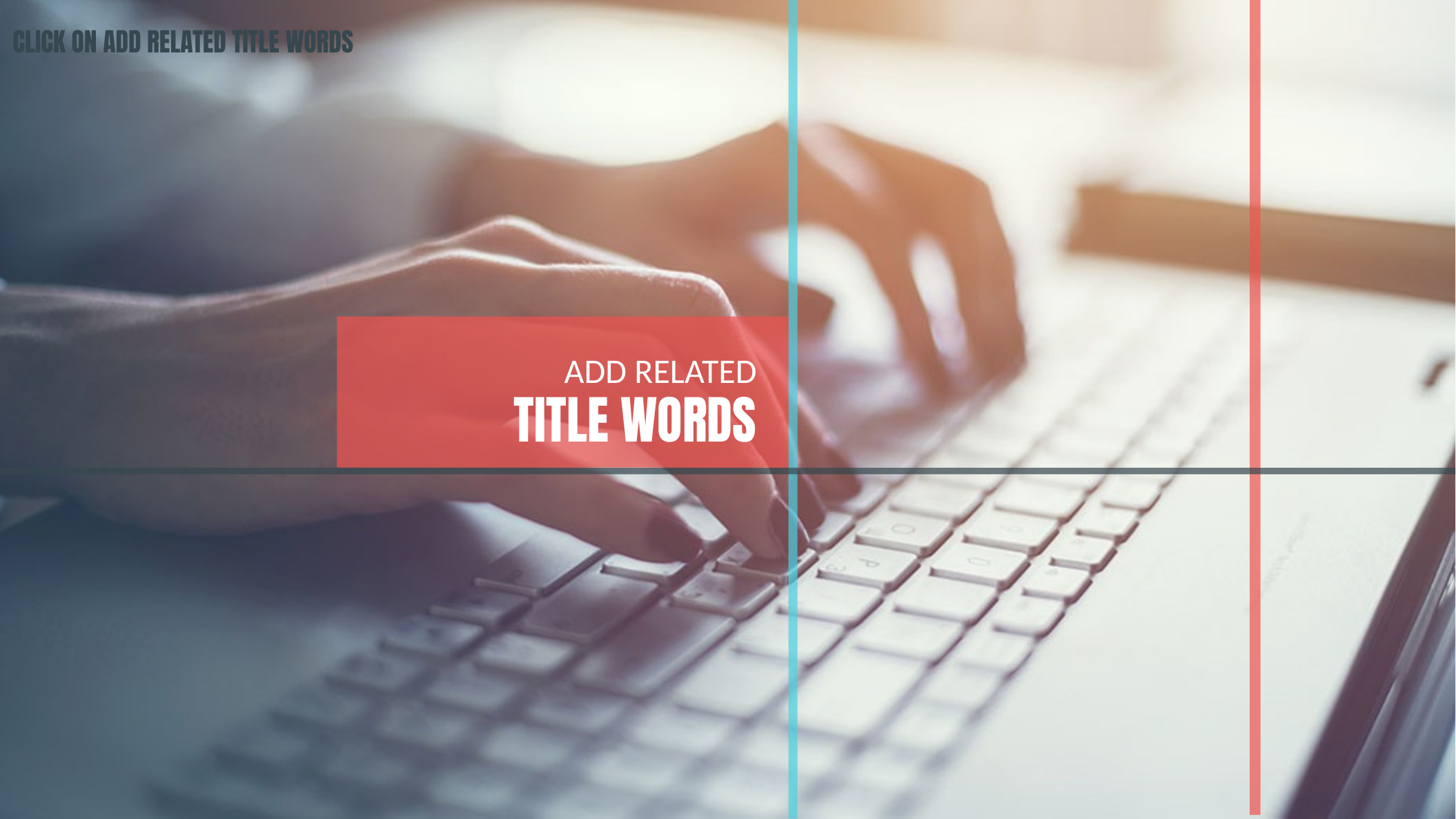

CLICK ON ADD RELATED TITLE WORDS

ADD RELATED
TITLE WORDS